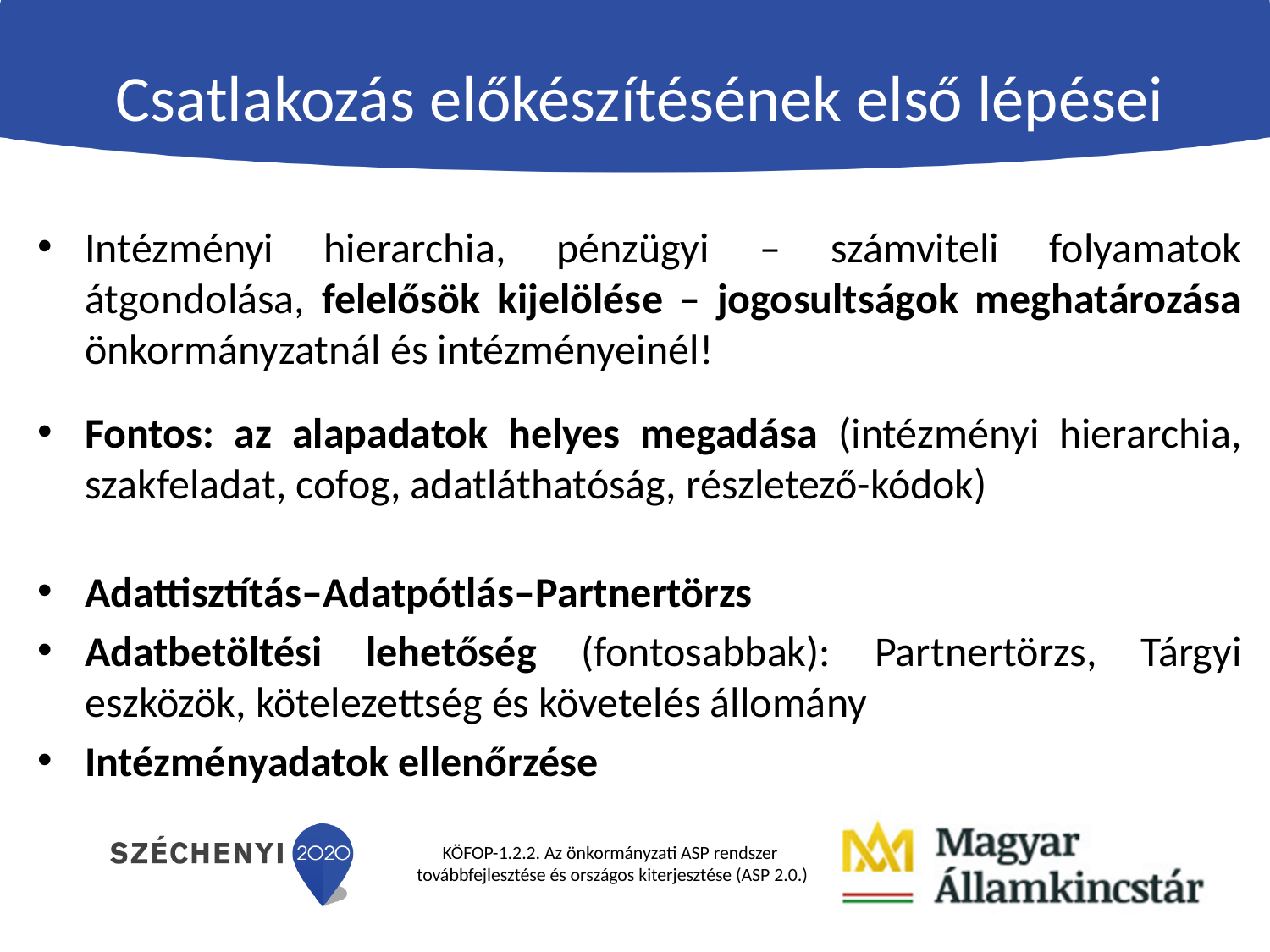

# Csatlakozás előkészítésének első lépései

Intézményi hierarchia, pénzügyi – számviteli folyamatok átgondolása, felelősök kijelölése – jogosultságok meghatározása önkormányzatnál és intézményeinél!

Fontos: az alapadatok helyes megadása (intézményi hierarchia, szakfeladat, cofog, adatláthatóság, részletező-kódok)

Adattisztítás–Adatpótlás–Partnertörzs
Adatbetöltési lehetőség (fontosabbak): Partnertörzs, Tárgyi eszközök, kötelezettség és követelés állomány
Intézményadatok ellenőrzése